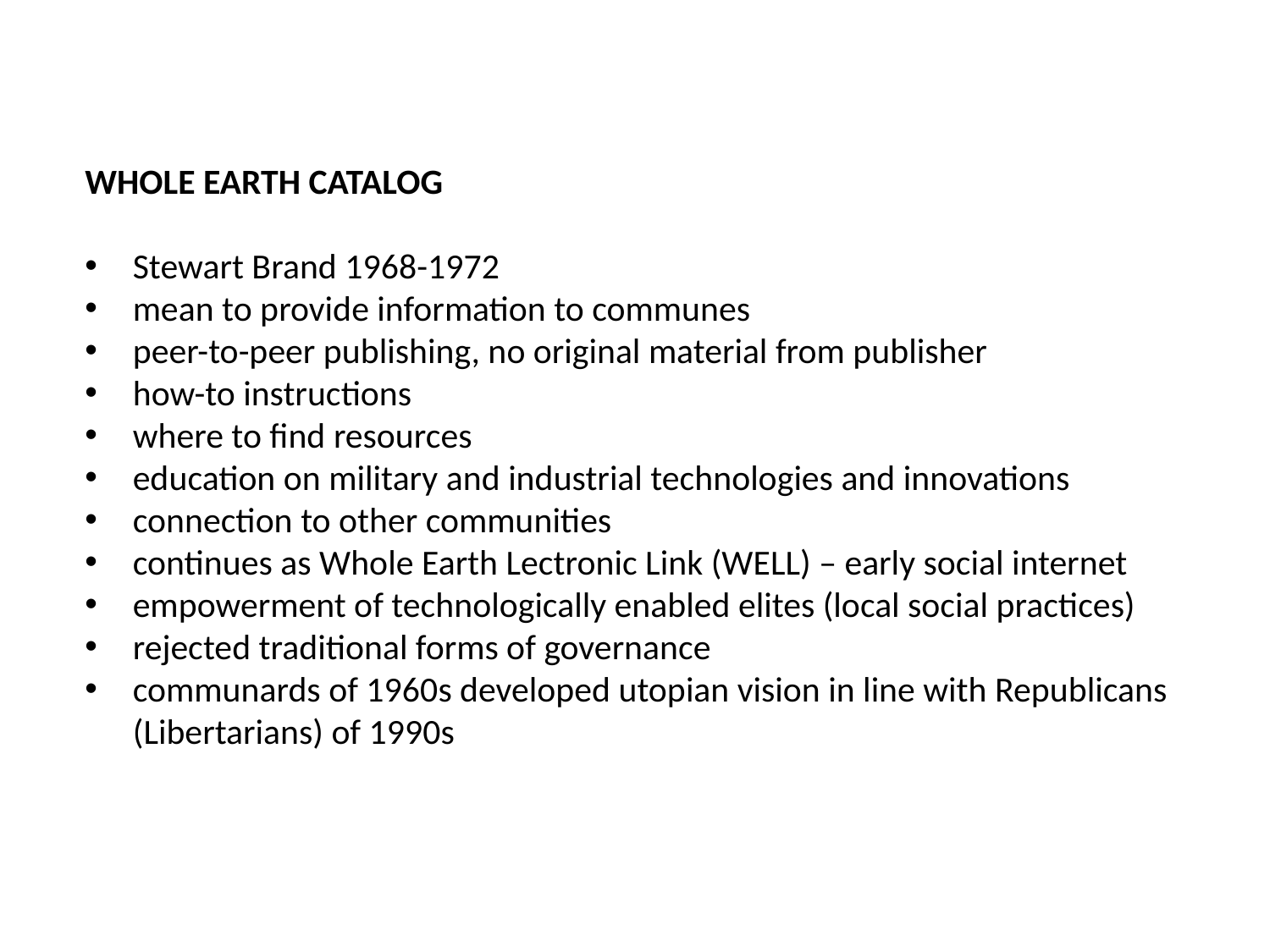

WHOLE EARTH CATALOG

Stewart Brand 1968-1972
mean to provide information to communes
peer-to-peer publishing, no original material from publisher
how-to instructions
where to find resources
education on military and industrial technologies and innovations
connection to other communities
continues as Whole Earth Lectronic Link (WELL) – early social internet
empowerment of technologically enabled elites (local social practices)
rejected traditional forms of governance
communards of 1960s developed utopian vision in line with Republicans (Libertarians) of 1990s